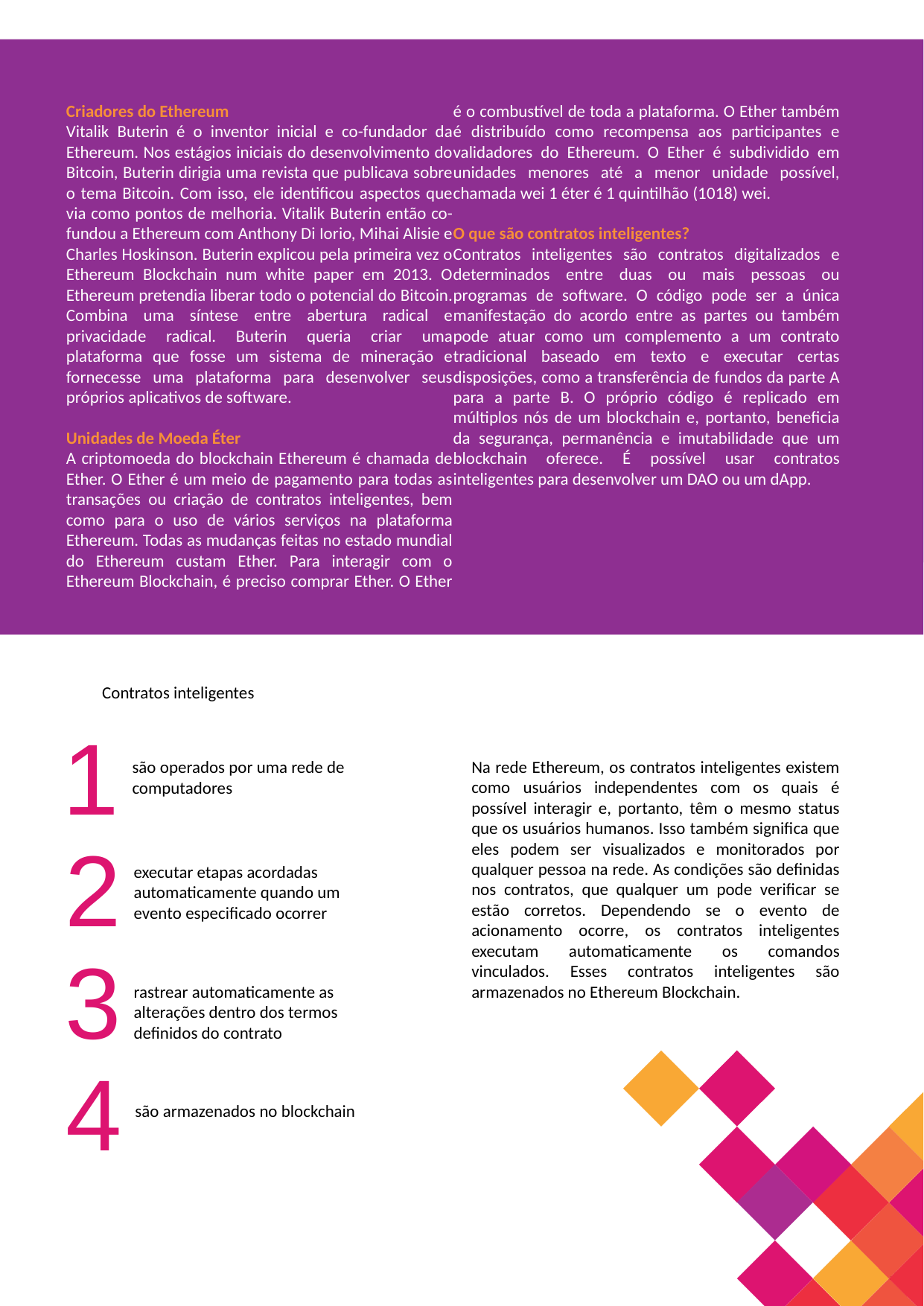

Criadores do Ethereum
Vitalik Buterin é o inventor inicial e co-fundador da Ethereum. Nos estágios iniciais do desenvolvimento do Bitcoin, Buterin dirigia uma revista que publicava sobre o tema Bitcoin. Com isso, ele identificou aspectos que via como pontos de melhoria. Vitalik Buterin então co-fundou a Ethereum com Anthony Di Iorio, Mihai Alisie e Charles Hoskinson. Buterin explicou pela primeira vez o Ethereum Blockchain num white paper em 2013. O Ethereum pretendia liberar todo o potencial do Bitcoin. Combina uma síntese entre abertura radical e privacidade radical. Buterin queria criar uma plataforma que fosse um sistema de mineração e fornecesse uma plataforma para desenvolver seus próprios aplicativos de software.

Unidades de Moeda Éter
A criptomoeda do blockchain Ethereum é chamada de Ether. O Ether é um meio de pagamento para todas as transações ou criação de contratos inteligentes, bem como para o uso de vários serviços na plataforma Ethereum. Todas as mudanças feitas no estado mundial do Ethereum custam Ether. Para interagir com o Ethereum Blockchain, é preciso comprar Ether. O Ether é o combustível de toda a plataforma. O Ether também é distribuído como recompensa aos participantes e validadores do Ethereum. O Ether é subdividido em unidades menores até a menor unidade possível, chamada wei 1 éter é 1 quintilhão (1018) wei.

O que são contratos inteligentes?
Contratos inteligentes são contratos digitalizados e determinados entre duas ou mais pessoas ou programas de software. O código pode ser a única manifestação do acordo entre as partes ou também pode atuar como um complemento a um contrato tradicional baseado em texto e executar certas disposições, como a transferência de fundos da parte A para a parte B. O próprio código é replicado em múltiplos nós de um blockchain e, portanto, beneficia da segurança, permanência e imutabilidade que um blockchain oferece. É possível usar contratos inteligentes para desenvolver um DAO ou um dApp.
Contratos inteligentes
1
Na rede Ethereum, os contratos inteligentes existem como usuários independentes com os quais é possível interagir e, portanto, têm o mesmo status que os usuários humanos. Isso também significa que eles podem ser visualizados e monitorados por qualquer pessoa na rede. As condições são definidas nos contratos, que qualquer um pode verificar se estão corretos. Dependendo se o evento de acionamento ocorre, os contratos inteligentes executam automaticamente os comandos vinculados. Esses contratos inteligentes são armazenados no Ethereum Blockchain.
são operados por uma rede de computadores
2
executar etapas acordadas automaticamente quando um evento especificado ocorrer
3
rastrear automaticamente as alterações dentro dos termos definidos do contrato

4

são armazenados no blockchain
12